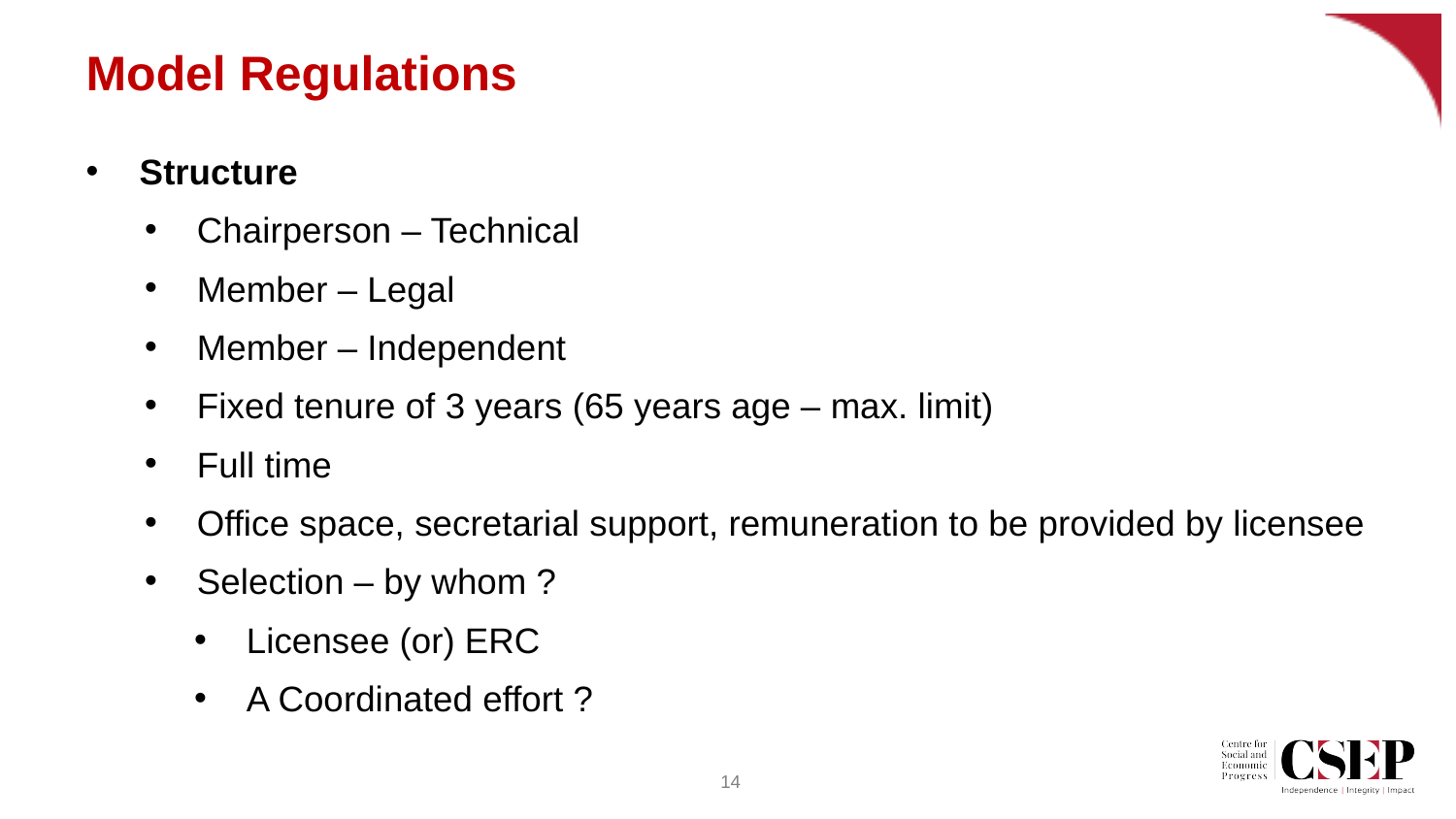

# Model Regulations
Structure
Chairperson – Technical
Member – Legal
Member – Independent
Fixed tenure of 3 years (65 years age – max. limit)
Full time
Office space, secretarial support, remuneration to be provided by licensee
Selection – by whom ?
Licensee (or) ERC
A Coordinated effort ?